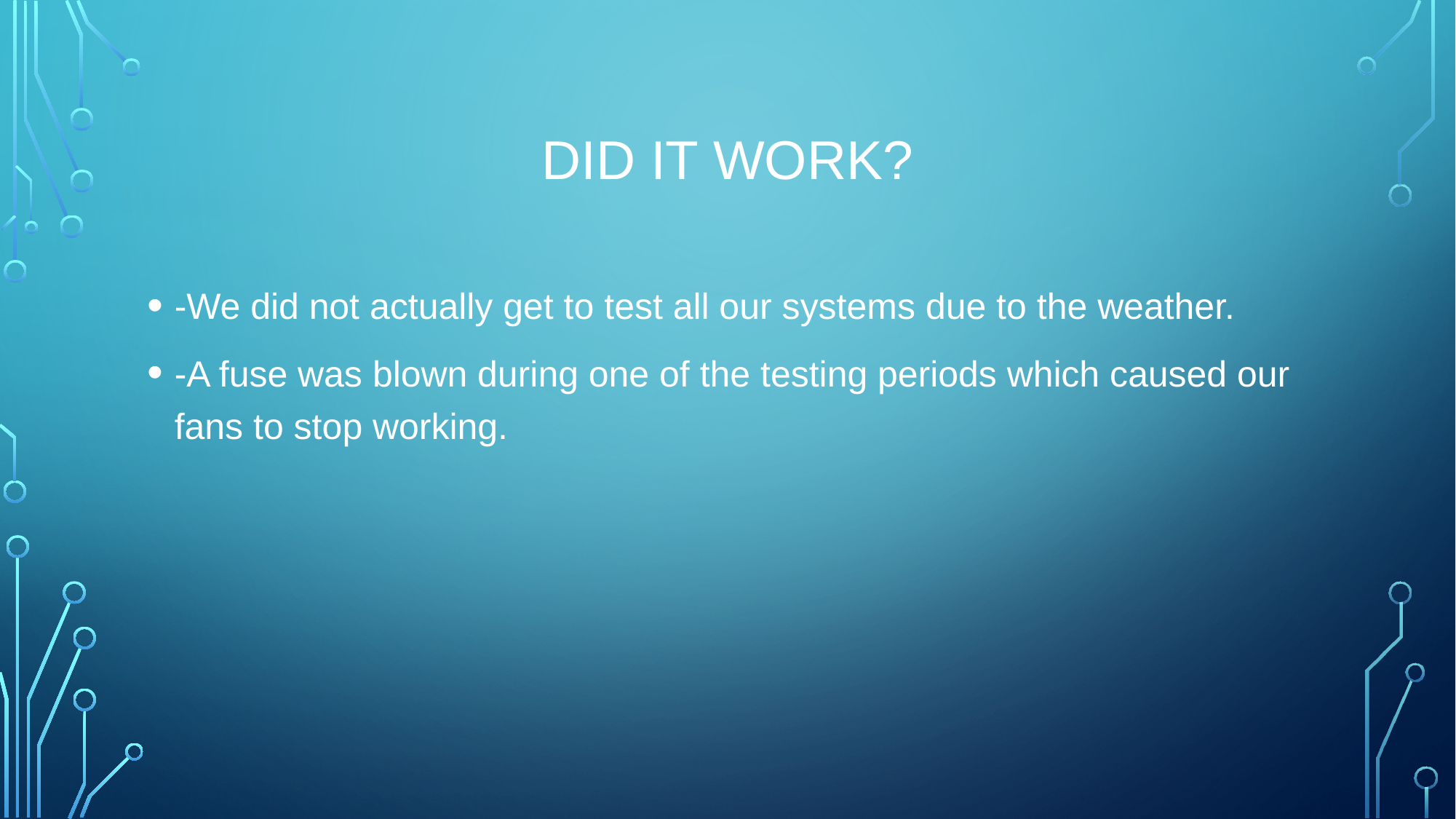

# Did it work?
-We did not actually get to test all our systems due to the weather.
-A fuse was blown during one of the testing periods which caused our fans to stop working.